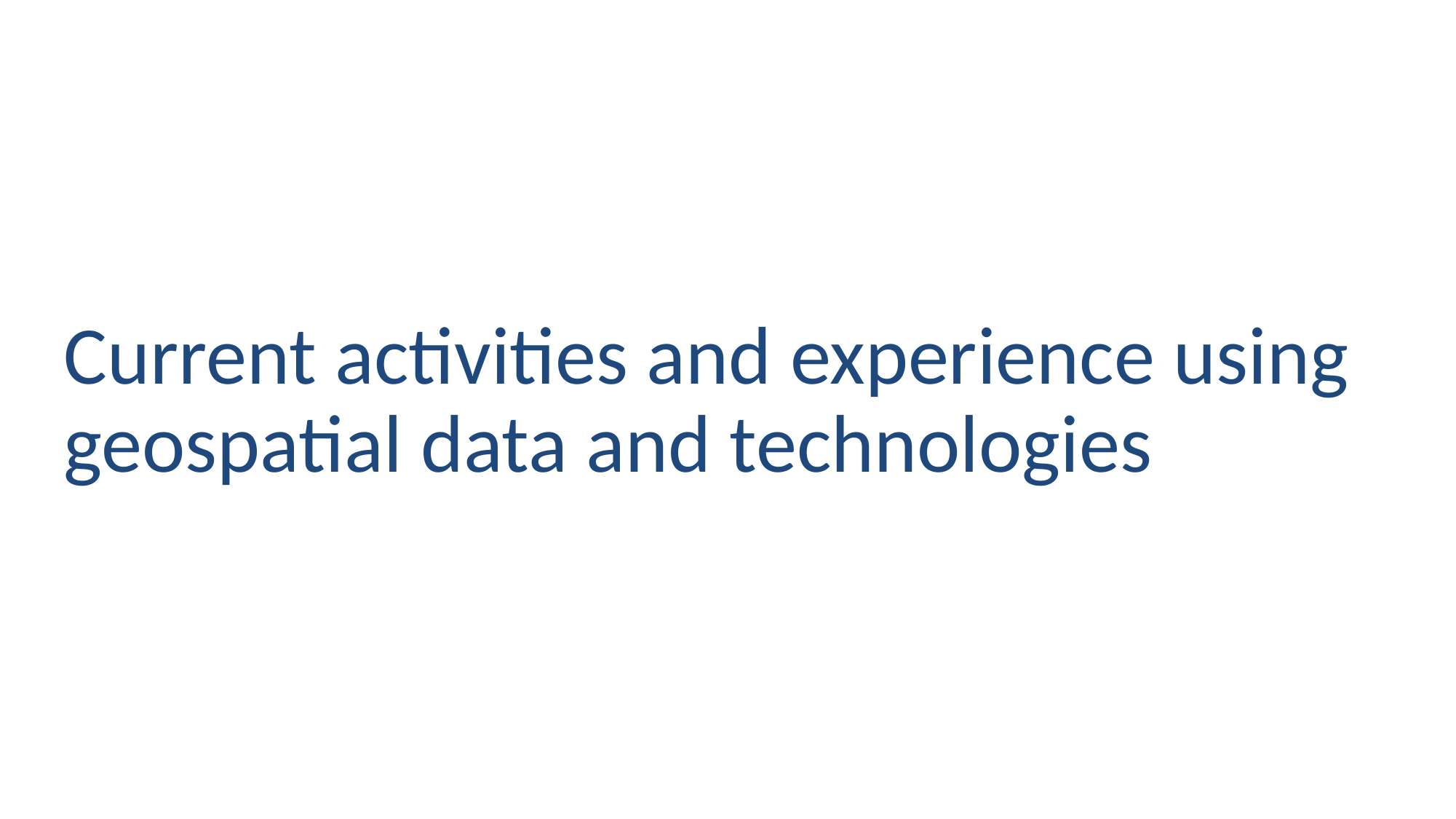

# Current activities and experience using geospatial data and technologies